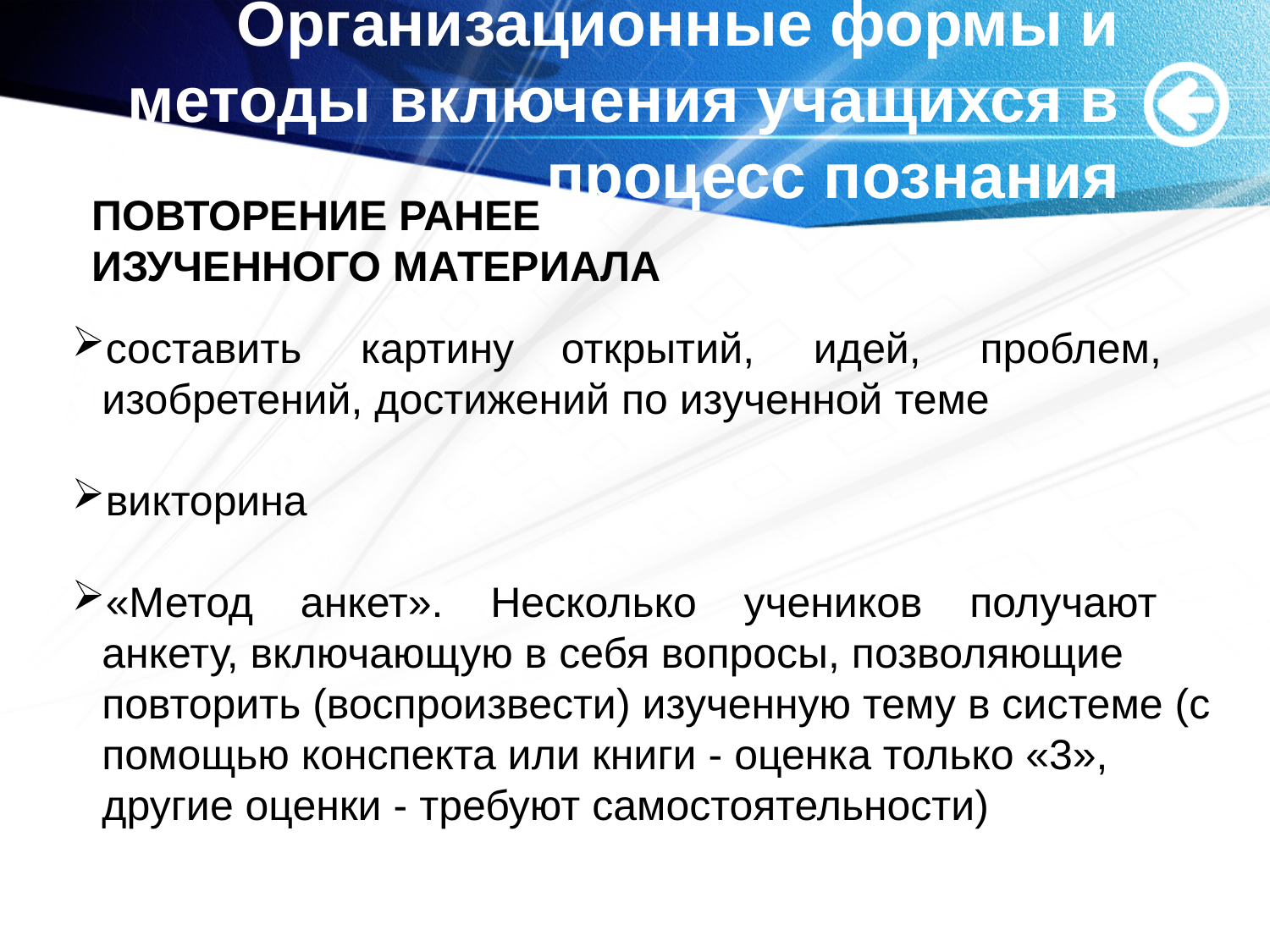

# Организационные формы и методы включения учащихся в процесс познания
Повторение ранее изученного материала
составить     картину    открытий,     идей,     проблем,
изобретений, достижений по изученной теме

викторина

«Метод    анкет».    Несколько    учеников    получают анкету, включающую в себя вопросы, позволяющие повторить (воспроизвести) изученную тему в системе (с помощью конспекта или книги - оценка только «3», другие оценки - требуют самостоятельности)